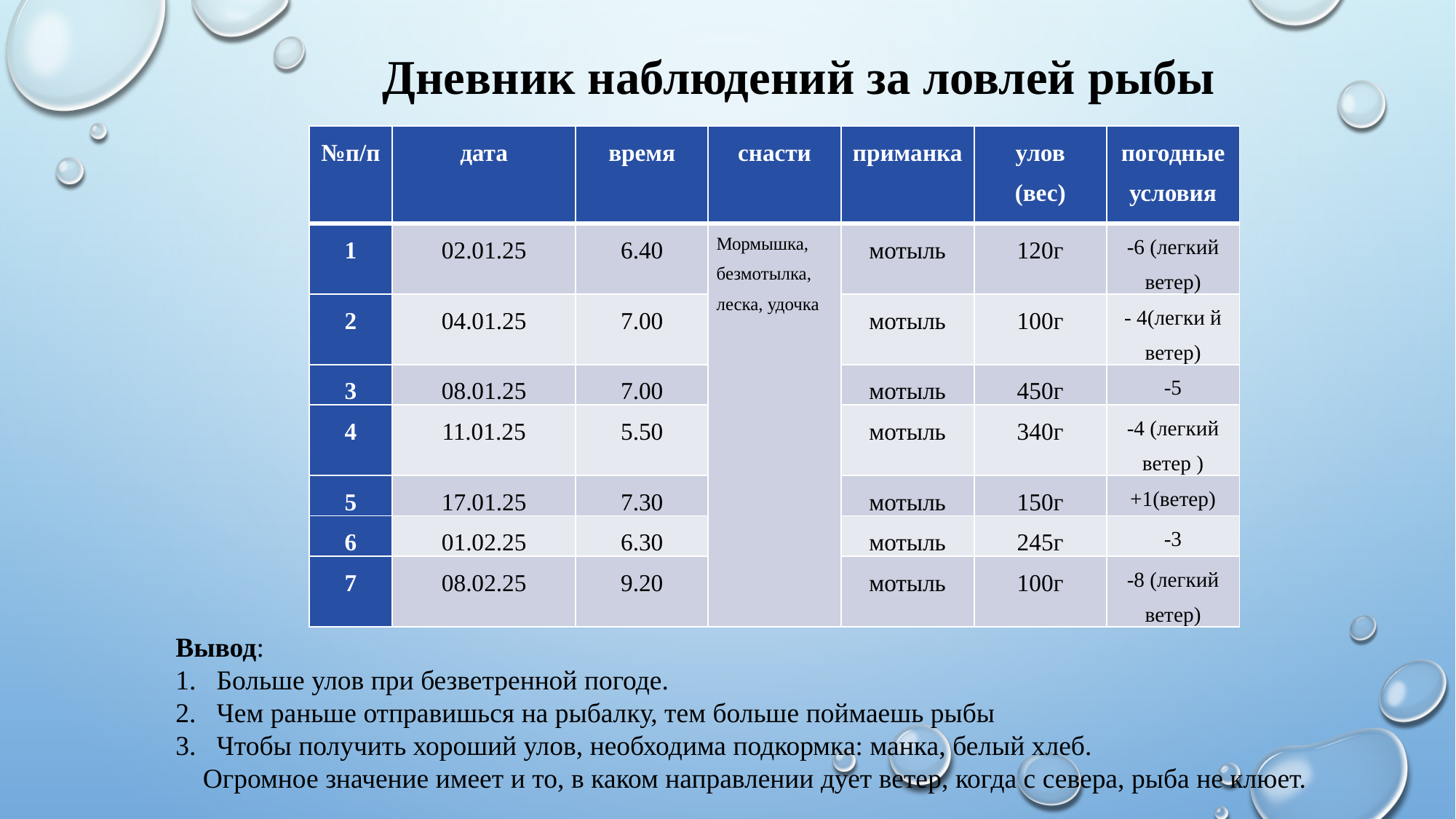

# Дневник наблюдений за ловлей рыбы

| №п/п | дата | время | снасти | приманка | улов (вес) | погодные условия |
| --- | --- | --- | --- | --- | --- | --- |
| 1 | 02.01.25 | 6.40 | Мормышка, безмотылка, леска, удочка | мотыль | 120г | -6 (легкий ветер) |
| 2 | 04.01.25 | 7.00 |  | мотыль | 100г | - 4(легки й ветер) |
| 3 | 08.01.25 | 7.00 |  | мотыль | 450г | -5 |
| 4 | 11.01.25 | 5.50 |  | мотыль | 340г | -4 (легкий ветер ) |
| 5 | 17.01.25 | 7.30 |  | мотыль | 150г | +1(ветер) |
| 6 | 01.02.25 | 6.30 |  | мотыль | 245г | -3 |
| 7 | 08.02.25 | 9.20 |  | мотыль | 100г | -8 (легкий ветер) |
Вывод:
Больше улов при безветренной погоде.
Чем раньше отправишься на рыбалку, тем больше поймаешь рыбы
Чтобы получить хороший улов, необходима подкормка: манка, белый хлеб.
Огромное значение имеет и то, в каком направлении дует ветер, когда с севера, рыба не клюет.